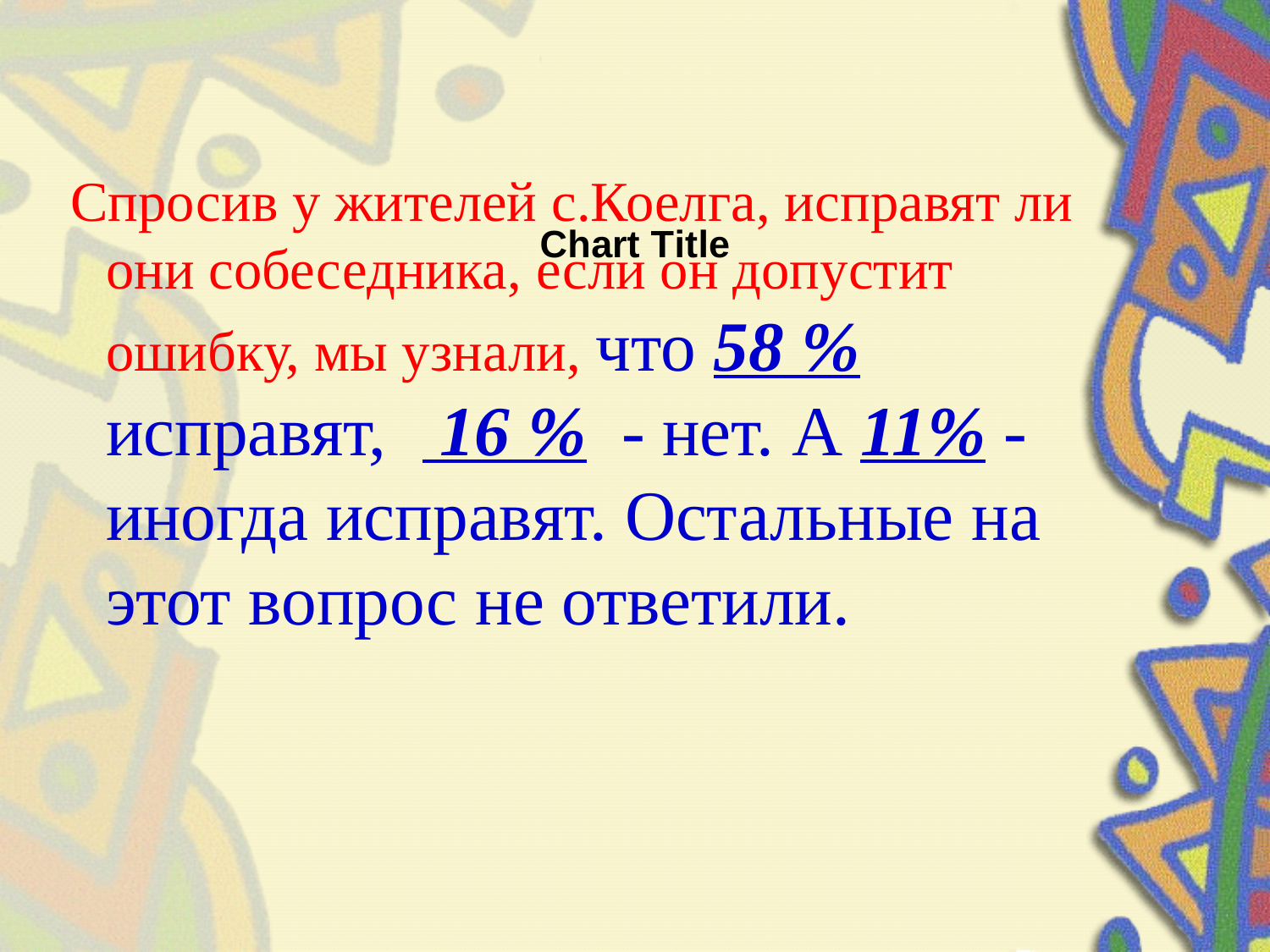

#
Спросив у жителей с.Коелга, исправят ли они собеседника, если он допустит ошибку, мы узнали, что 58 % исправят,   16 %  - нет. А 11% - иногда исправят. Остальные на этот вопрос не ответили.

### Chart:

| Category |
|---|